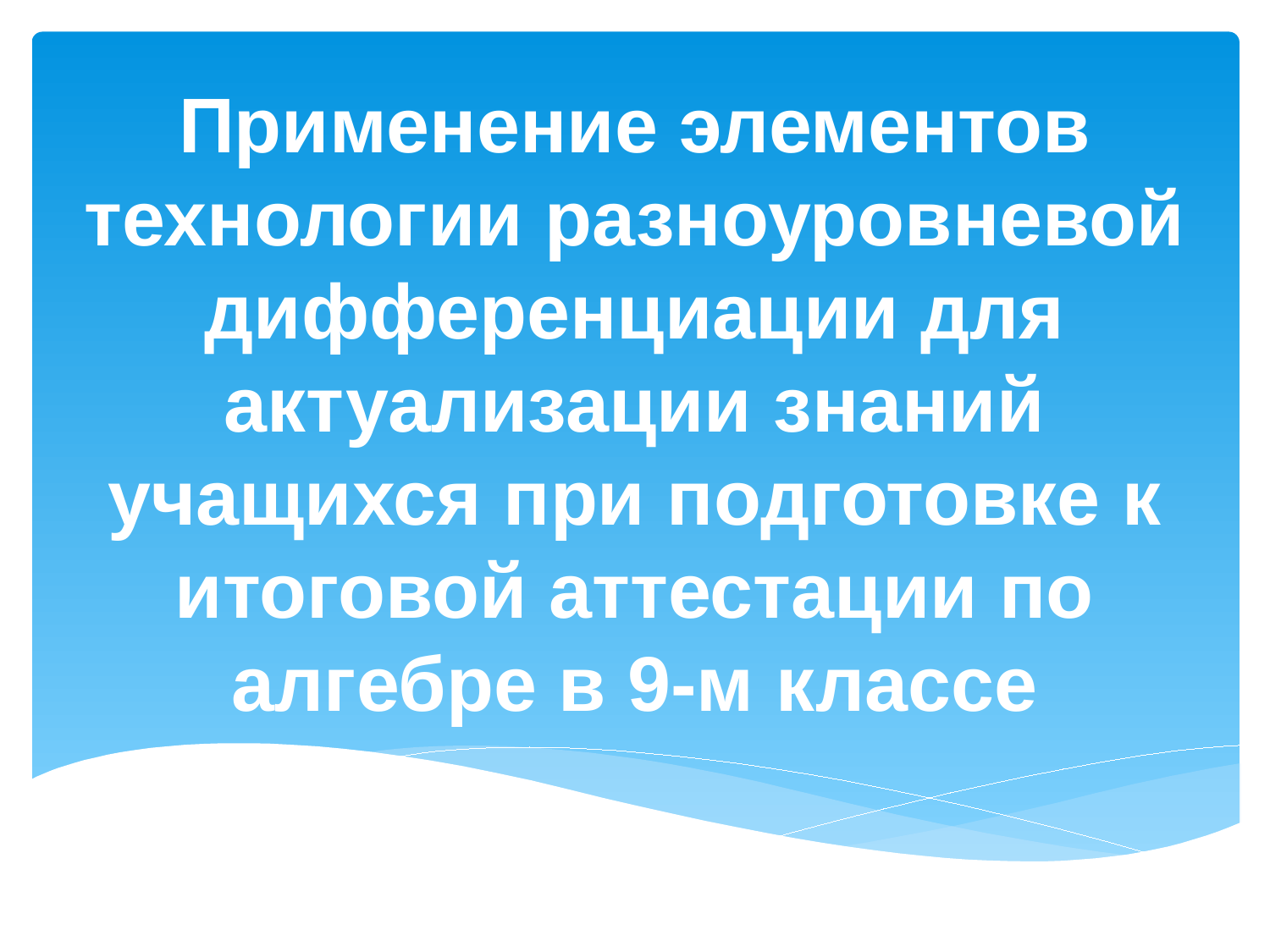

# Применение элементов технологии разноуровневой дифференциации для актуализации знаний учащихся при подготовке к итоговой аттестации по алгебре в 9-м классе